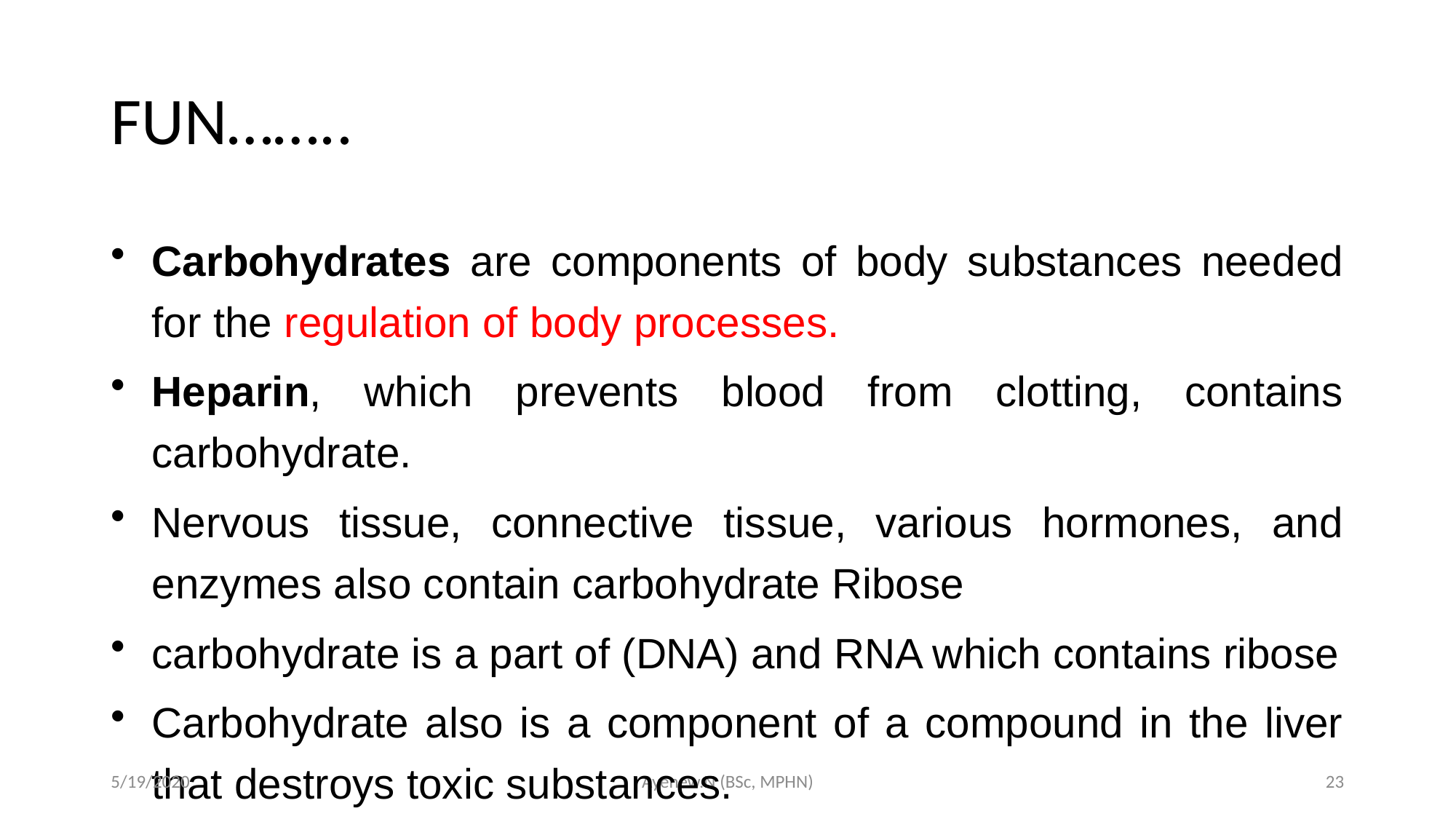

# FUN……..
Carbohydrates are components of body substances needed for the regulation of body processes.
Heparin, which prevents blood from clotting, contains carbohydrate.
Nervous tissue, connective tissue, various hormones, and enzymes also contain carbohydrate Ribose
carbohydrate is a part of (DNA) and RNA which contains ribose
Carbohydrate also is a component of a compound in the liver that destroys toxic substances.

5/19/2020
Ayenew.N (BSc, MPHN)
23